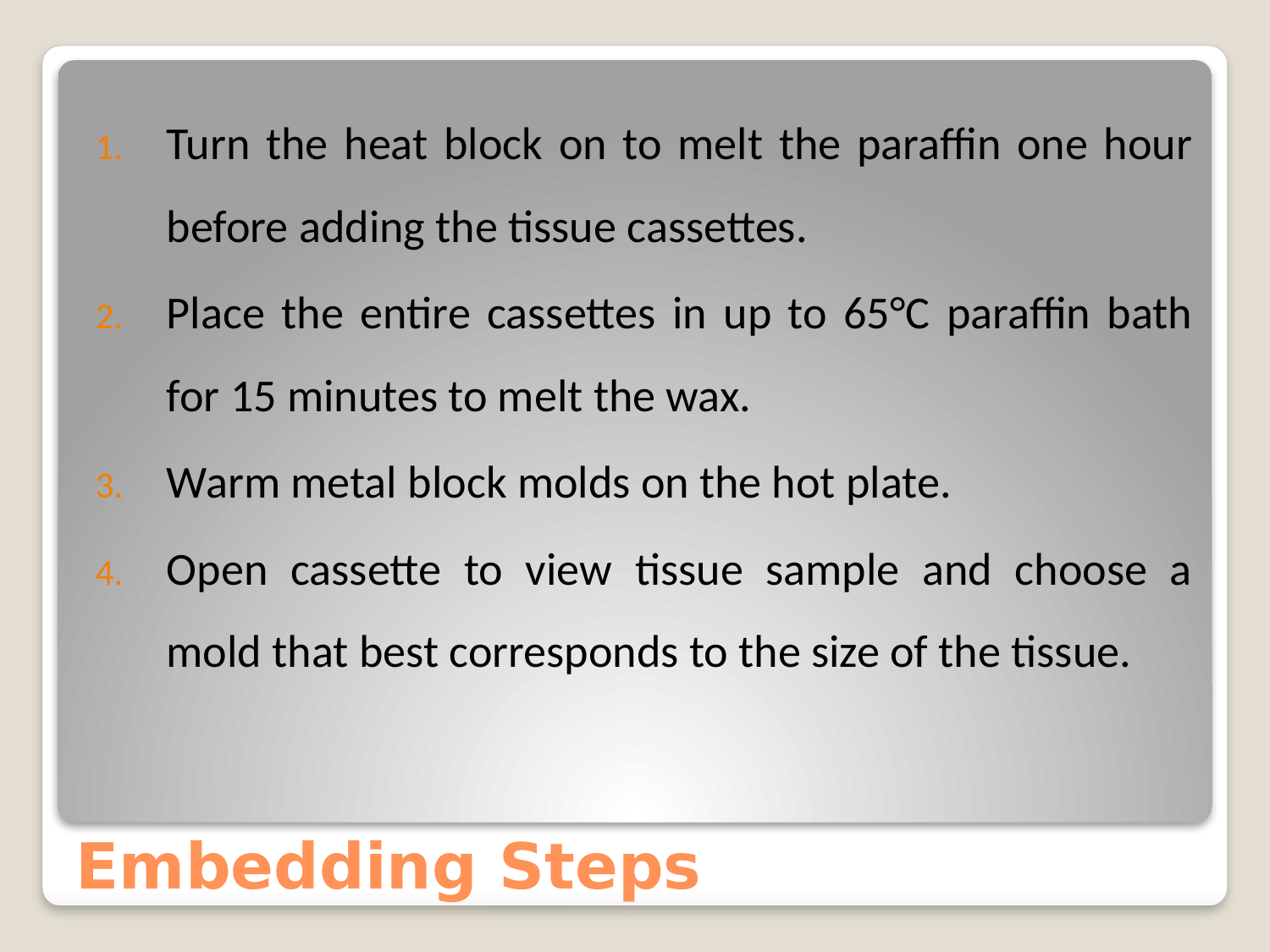

Turn the heat block on to melt the paraffin one hour before adding the tissue cassettes.
Place the entire cassettes in up to 65°C paraffin bath for 15 minutes to melt the wax.
Warm metal block molds on the hot plate.
Open cassette to view tissue sample and choose a mold that best corresponds to the size of the tissue.
# Embedding Steps